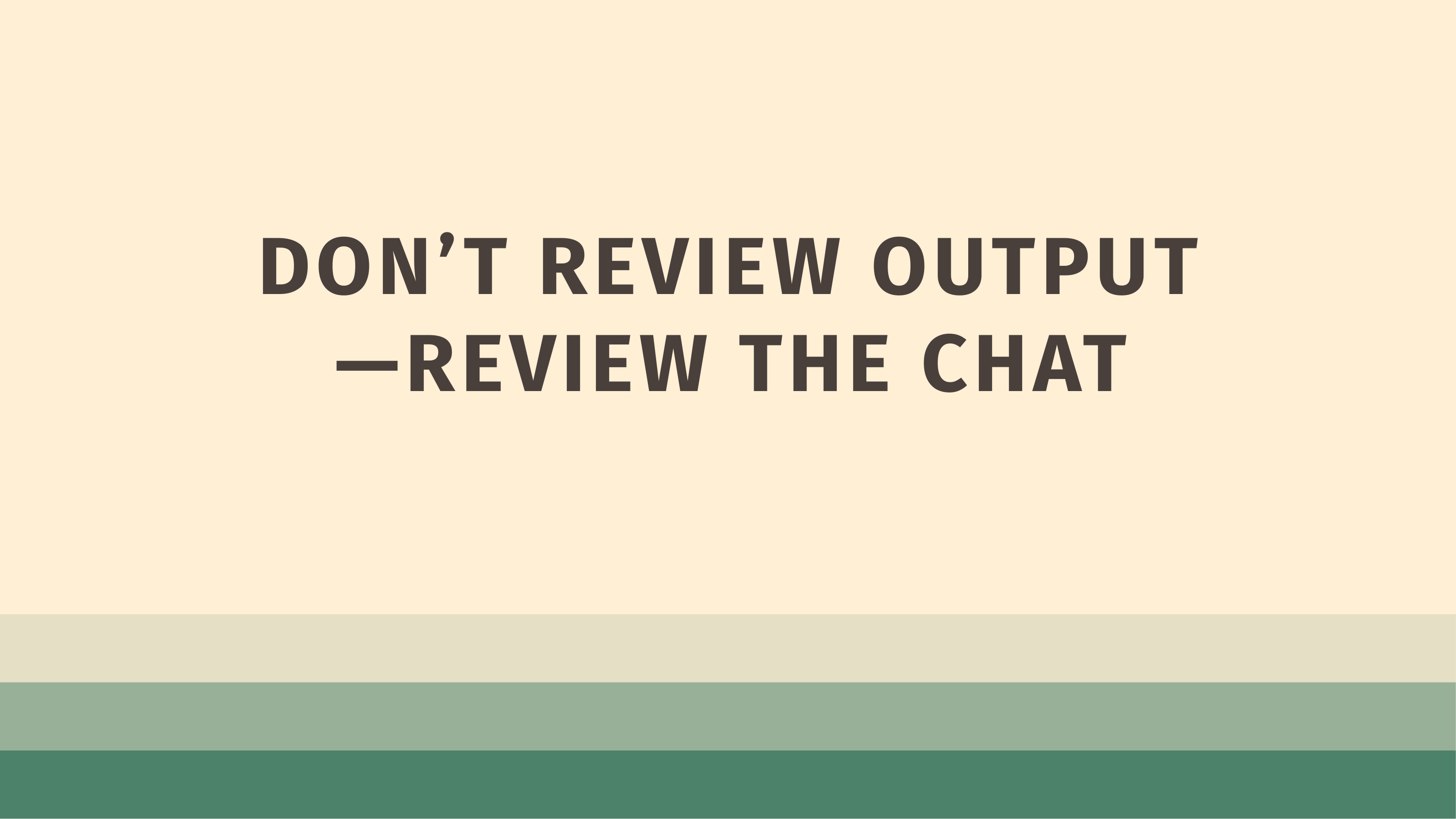

# DON’T REVIEW OUTPUT —REVIEW THE CHAT